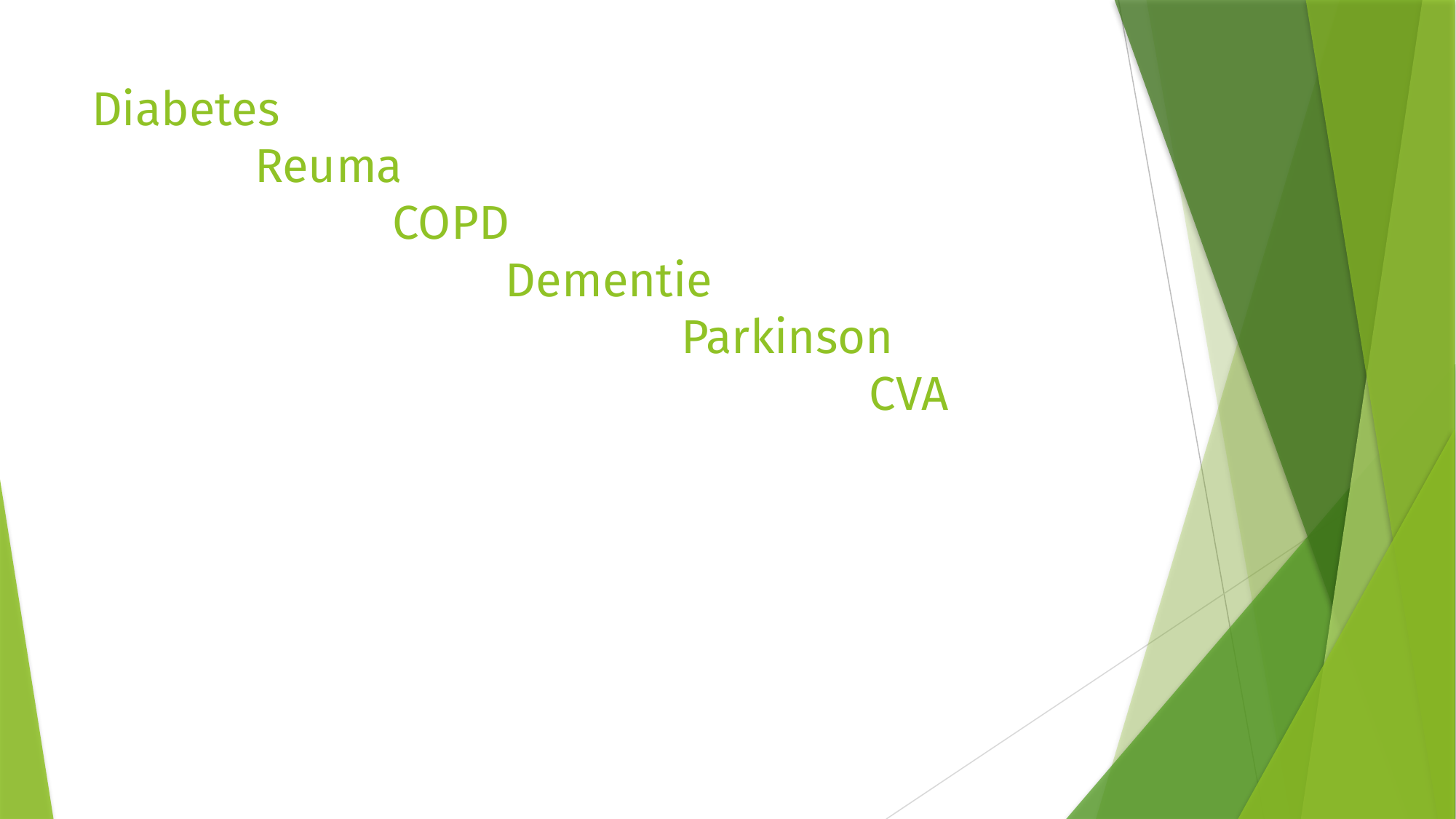

# Diabetes Reuma COPD Dementie Parkinson CVA